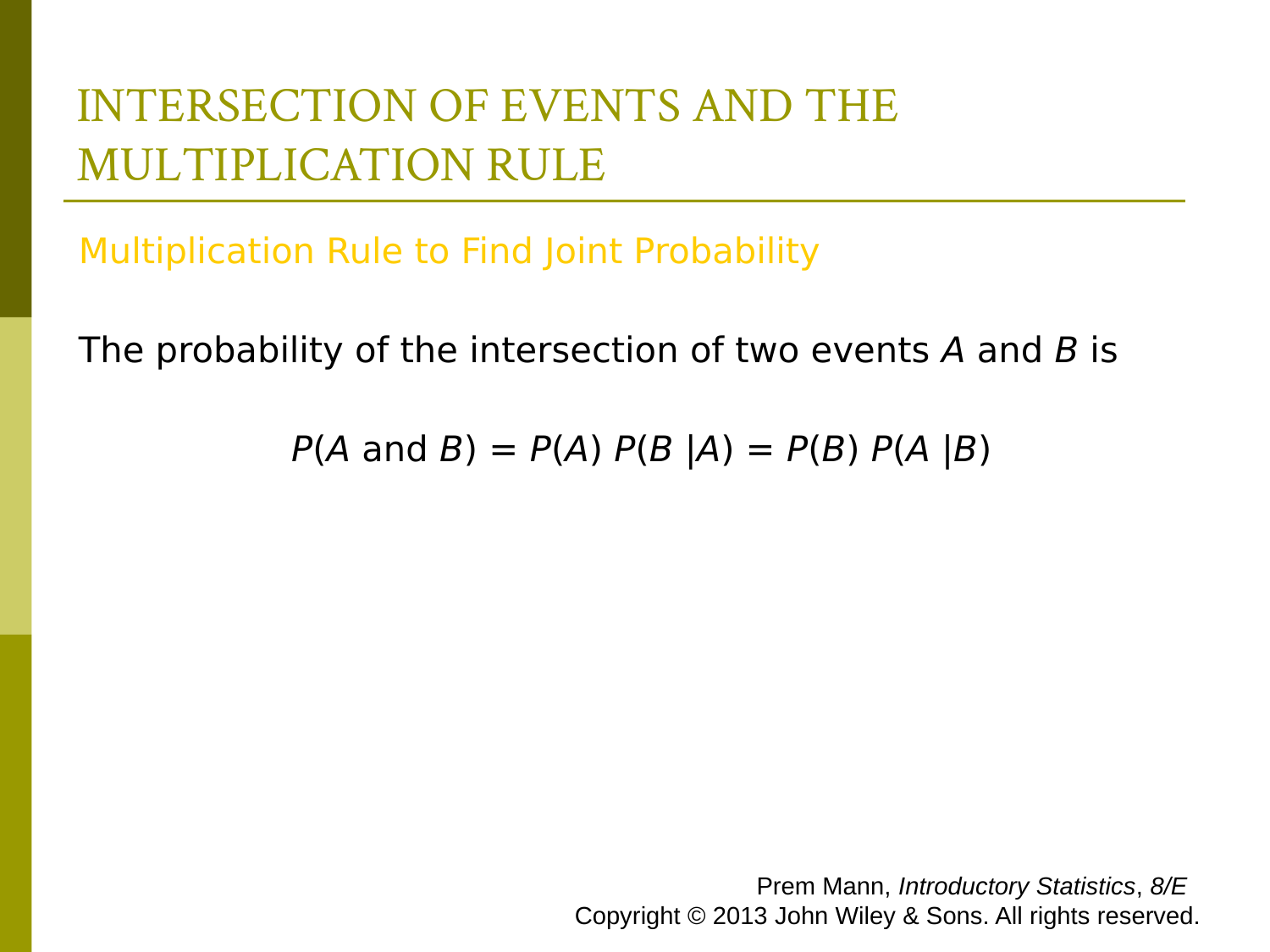

# INTERSECTION OF EVENTS AND THE MULTIPLICATION RULE
Multiplication Rule to Find Joint Probability

The probability of the intersection of two events A and B is

P(A and B) = P(A) P(B |A) = P(B) P(A |B)

                          Prem Mann, Introductory Statistics, 8/E Copyright © 2013 John Wiley & Sons. All rights reserved.